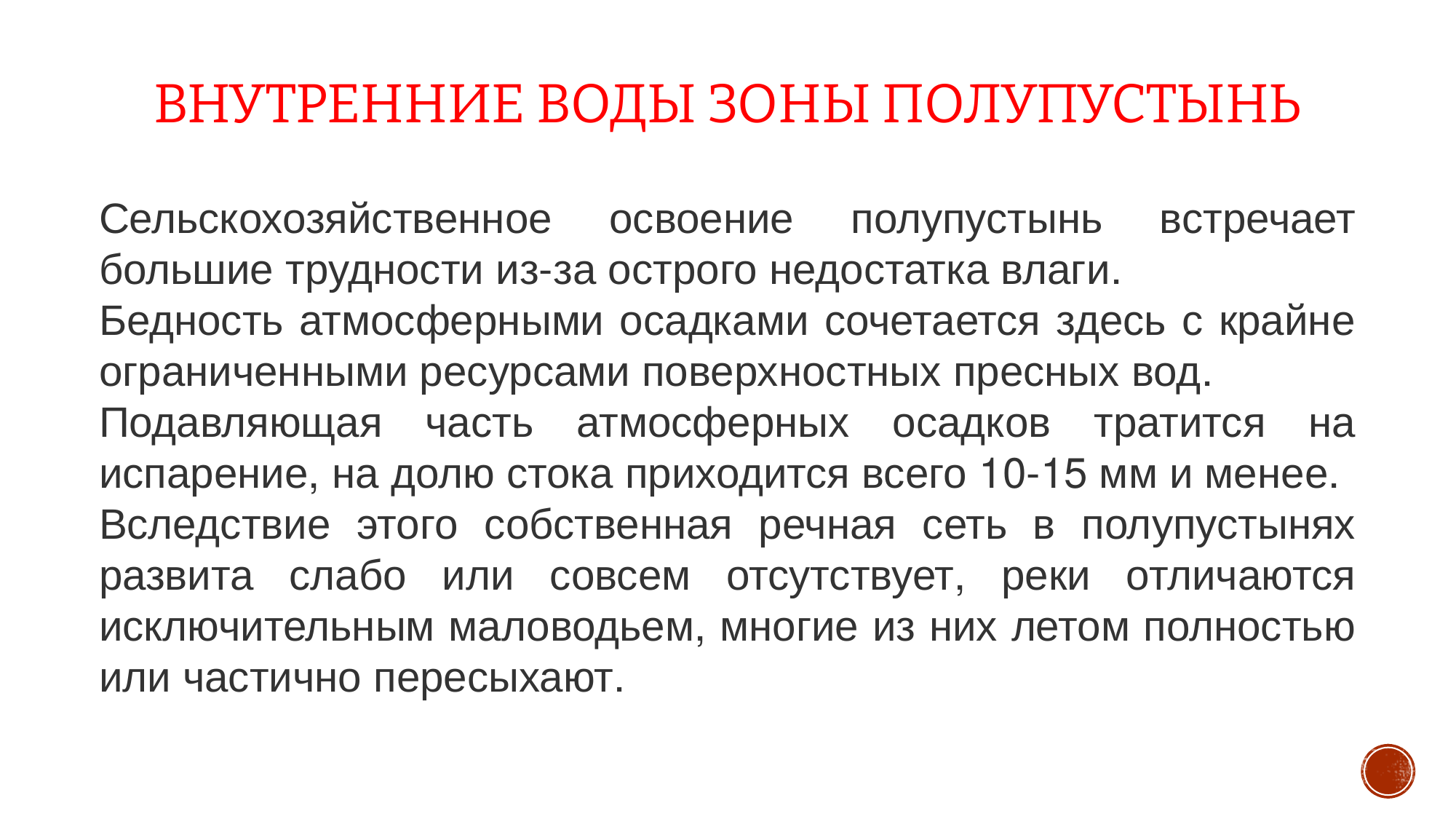

# Внутренние воды зоны полупустынь
Сельскохозяйственное освоение полупустынь встречает большие трудности из-за острого недостатка влаги.
Бедность атмосферными осадками сочетается здесь с крайне ограниченными ресурсами поверхностных пресных вод.
Подавляющая часть атмосферных осадков тратится на испарение, на долю стока приходится всего 10-15 мм и менее.
Вследствие этого собственная речная сеть в полупустынях развита слабо или совсем отсутствует, реки отличаются исключительным маловодьем, многие из них летом полностью или частично пересыхают.